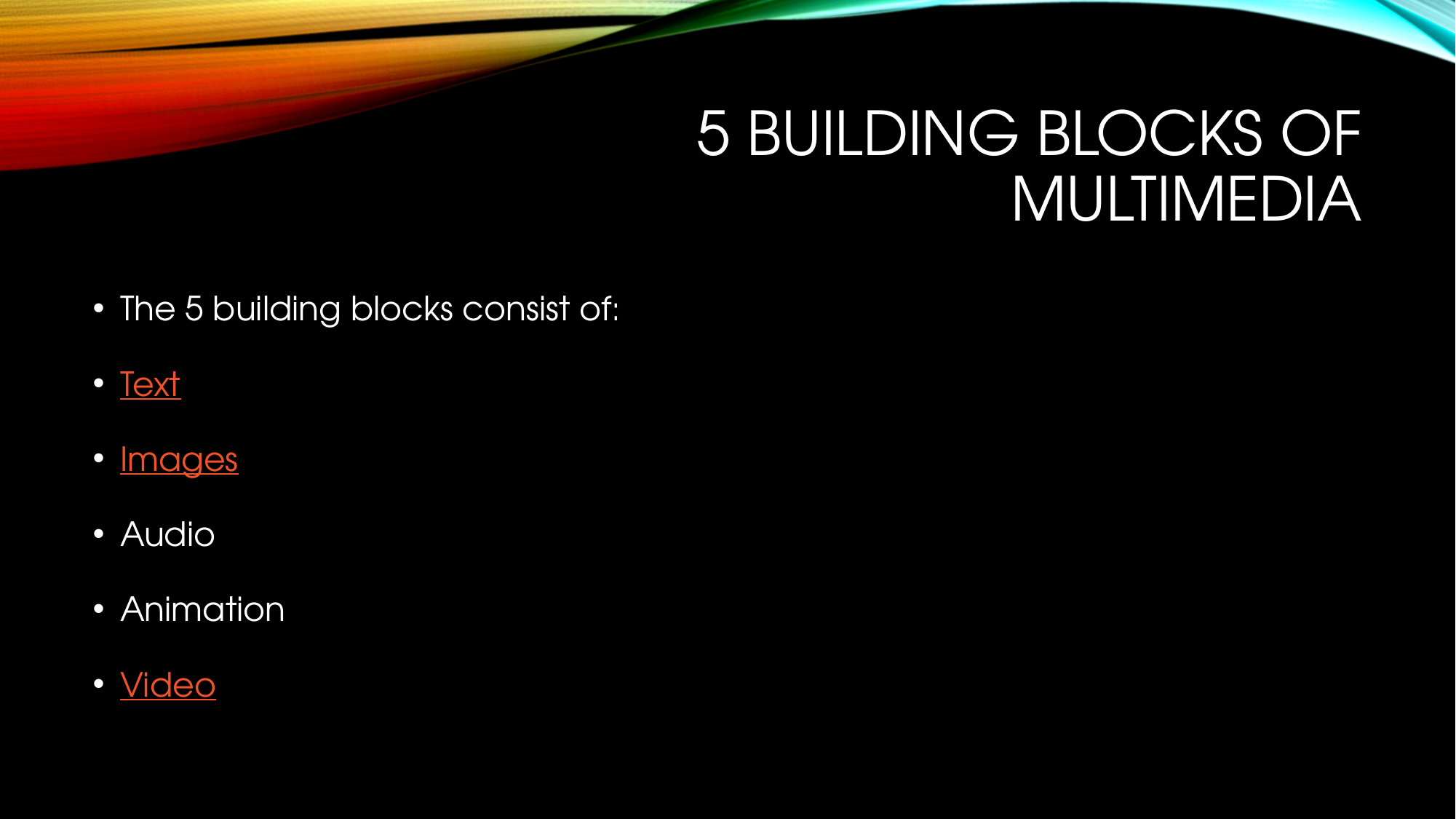

# 5 building blocks of multimedia
The 5 building blocks consist of:
Text
Images
Audio
Animation
Video